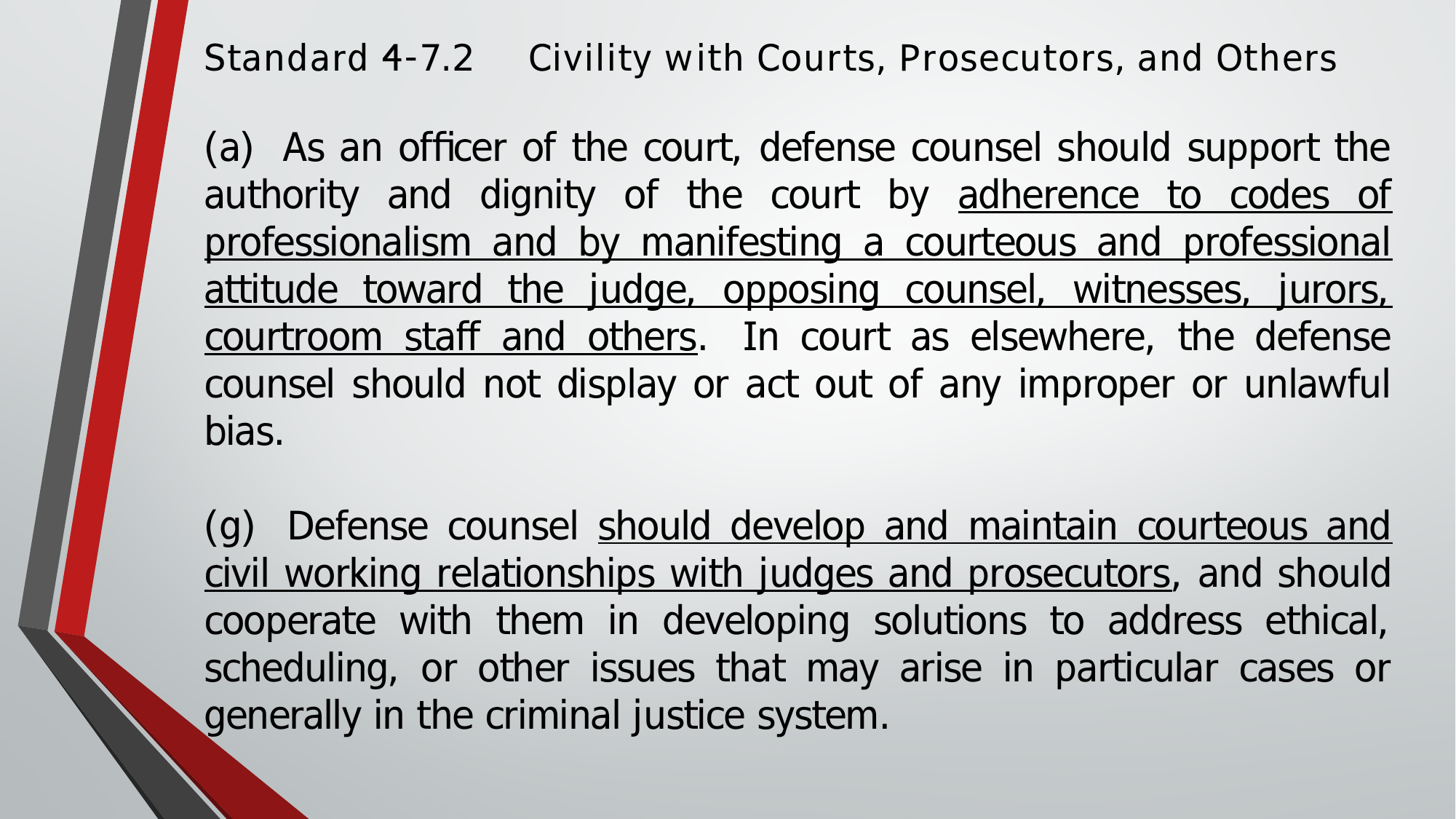

Standard 4-7.2     Civility with Courts, Prosecutors, and Others

(a)  As an officer of the court, defense counsel should support the authority and dignity of the court by adherence to codes of professionalism and by manifesting a courteous and professional attitude toward the judge, opposing counsel, witnesses, jurors, courtroom staff and others.  In court as elsewhere, the defense counsel should not display or act out of any improper or unlawful bias.

(g)  Defense counsel should develop and maintain courteous and civil working relationships with judges and prosecutors, and should cooperate with them in developing solutions to address ethical, scheduling, or other issues that may arise in particular cases or generally in the criminal justice system.